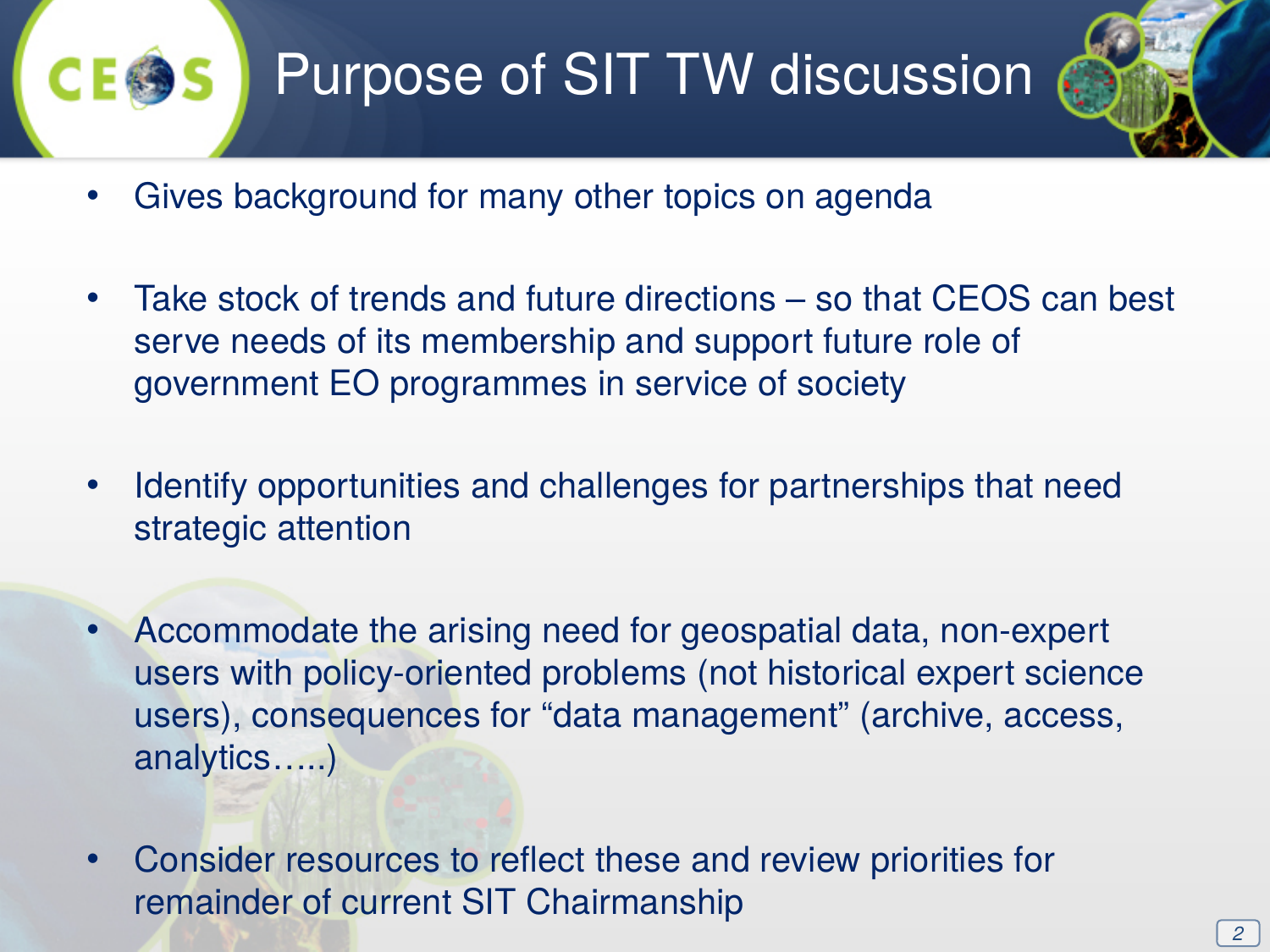

Purpose of SIT TW discussion

Gives background for many other topics on agenda

Take stock of trends and future directions – so that CEOS can best serve needs of its membership and support future role of government EO programmes in service of society

Identify opportunities and challenges for partnerships that need strategic attention

Accommodate the arising need for geospatial data, non-expert users with policy-oriented problems (not historical expert science users), consequences for “data management” (archive, access, analytics…..)

Consider resources to reflect these and review priorities for remainder of current SIT Chairmanship

2